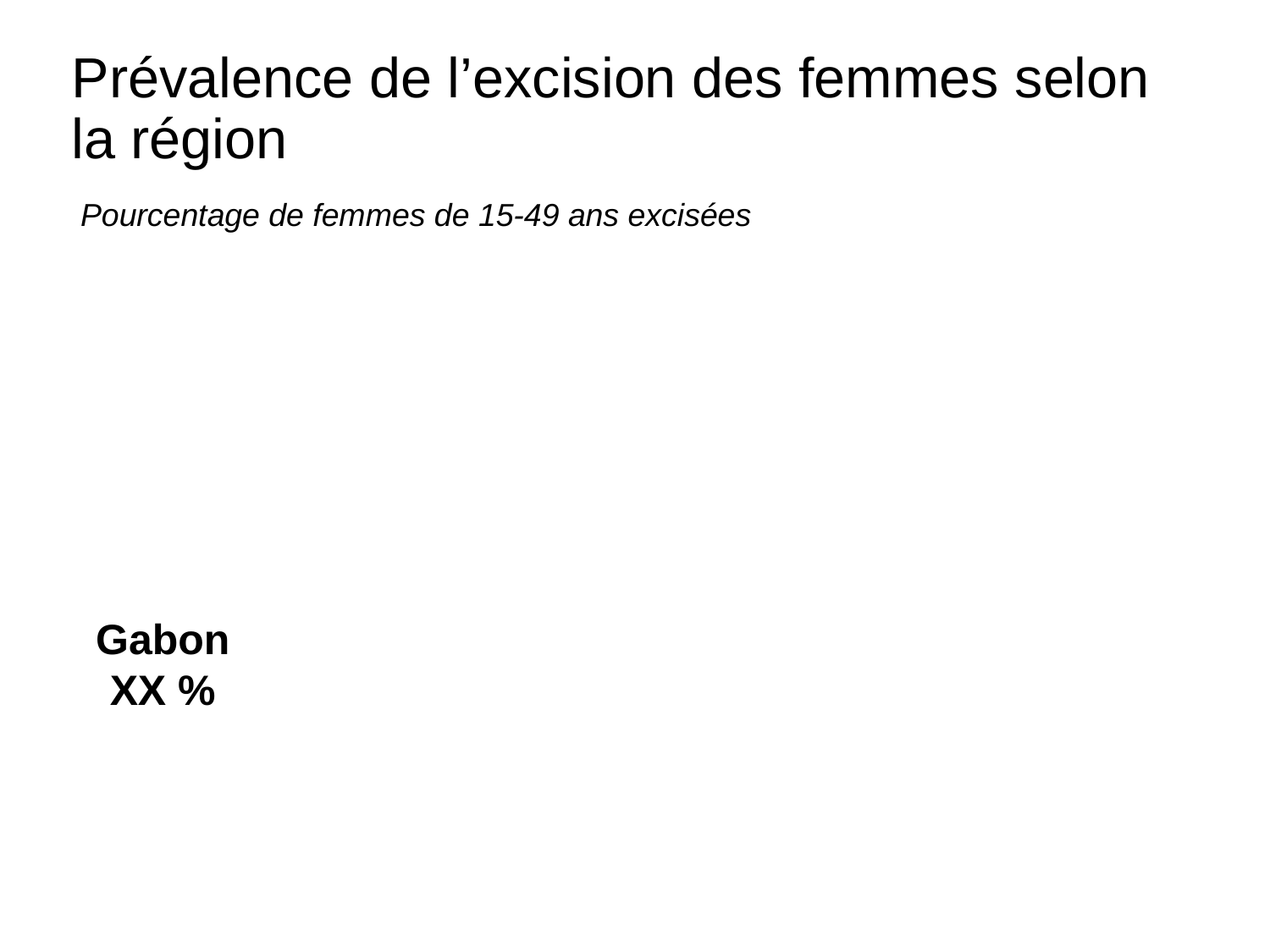

Prévalence de l’excision des femmes selon la région
 Pourcentage de femmes de 15-49 ans excisées
Gabon
XX %